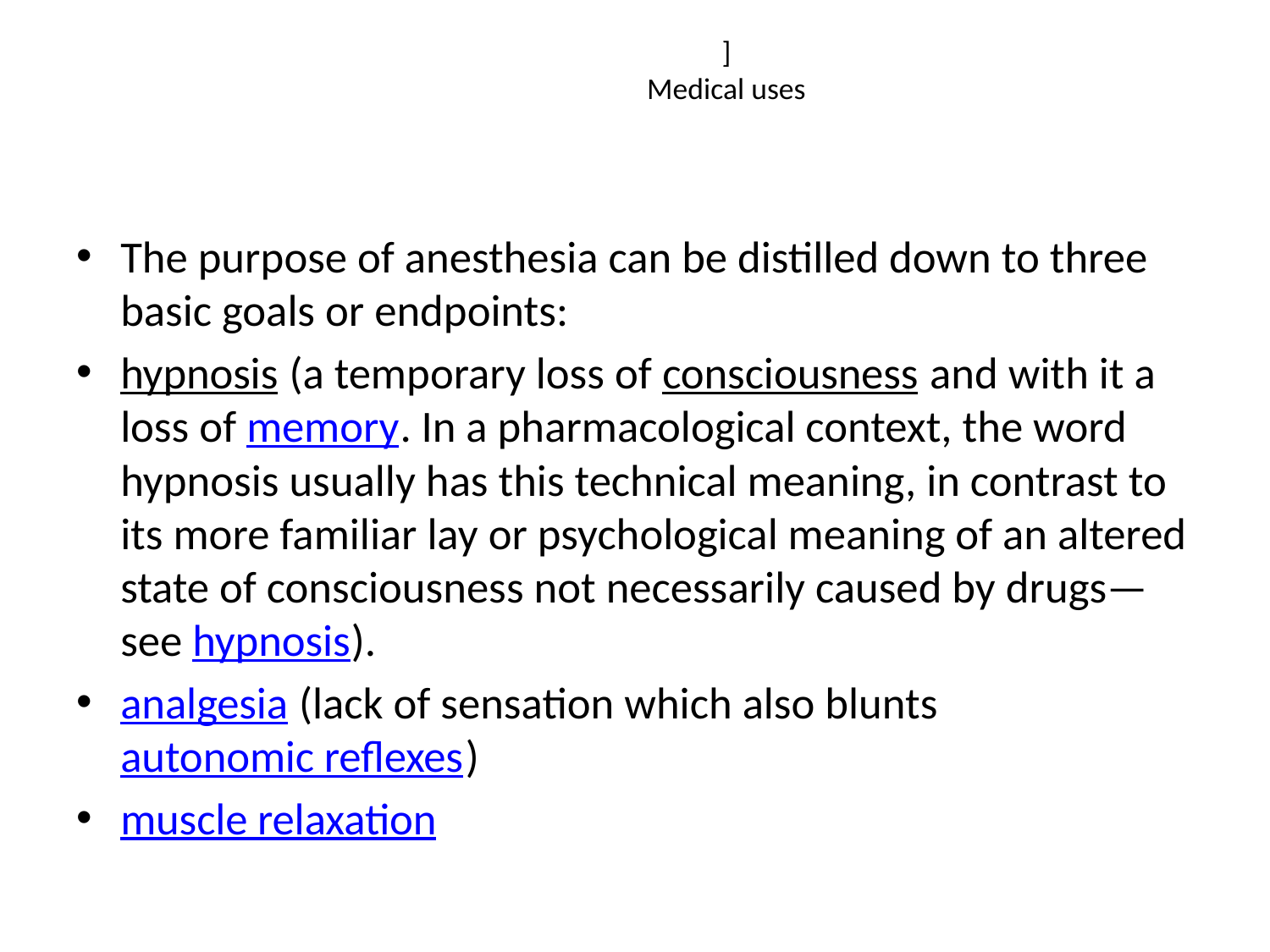

# ] Medical uses
The purpose of anesthesia can be distilled down to three basic goals or endpoints:
hypnosis (a temporary loss of consciousness and with it a loss of memory. In a pharmacological context, the word hypnosis usually has this technical meaning, in contrast to its more familiar lay or psychological meaning of an altered state of consciousness not necessarily caused by drugs—see hypnosis).
analgesia (lack of sensation which also blunts autonomic reflexes)
muscle relaxation